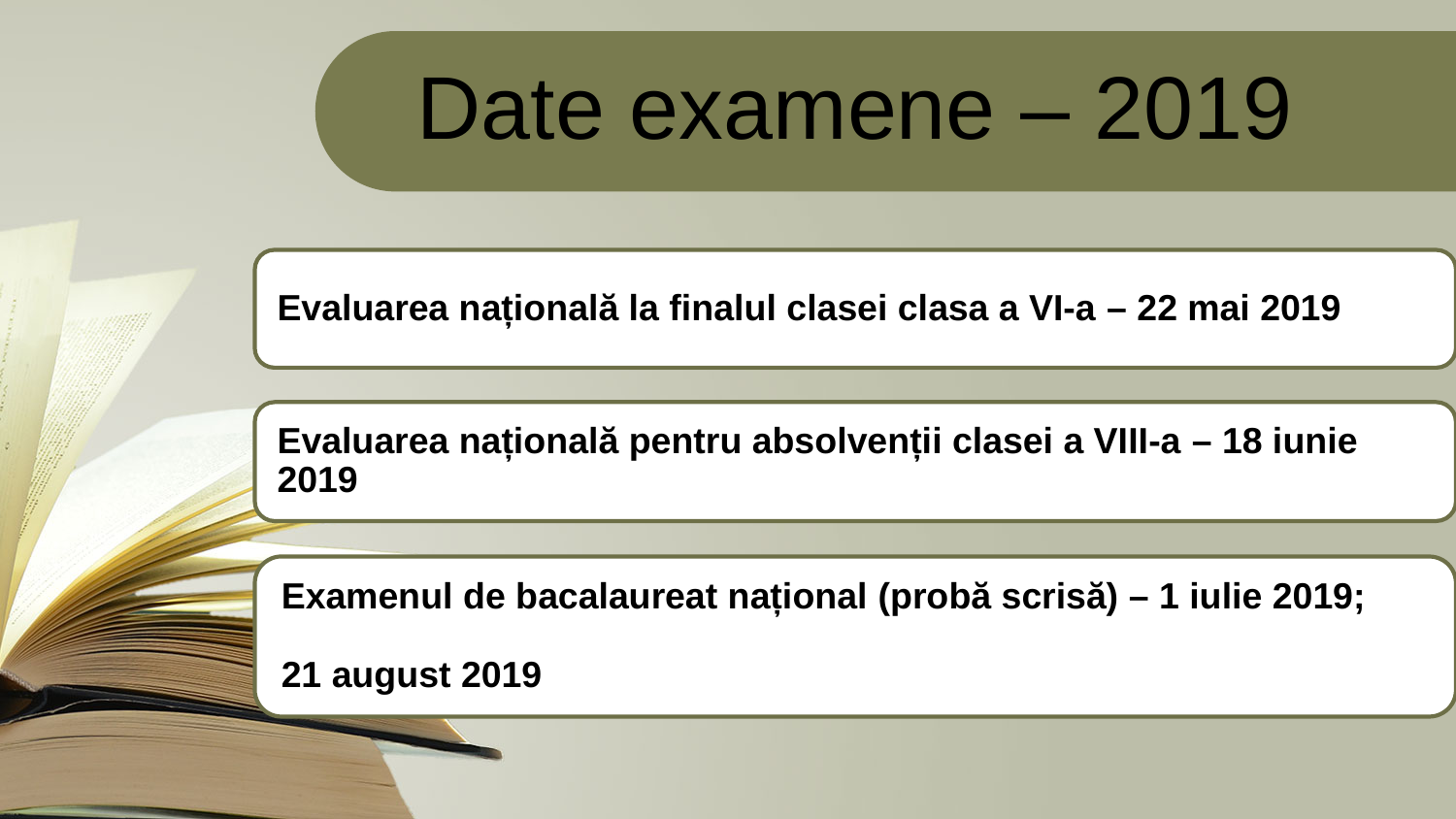

Date examene – 2019
Evaluarea națională la finalul clasei clasa a VI-a – 22 mai 2019
Evaluarea națională pentru absolvenții clasei a VIII-a – 18 iunie 2019
Examenul de bacalaureat național (probă scrisă) – 1 iulie 2019;                                						           21 august 2019